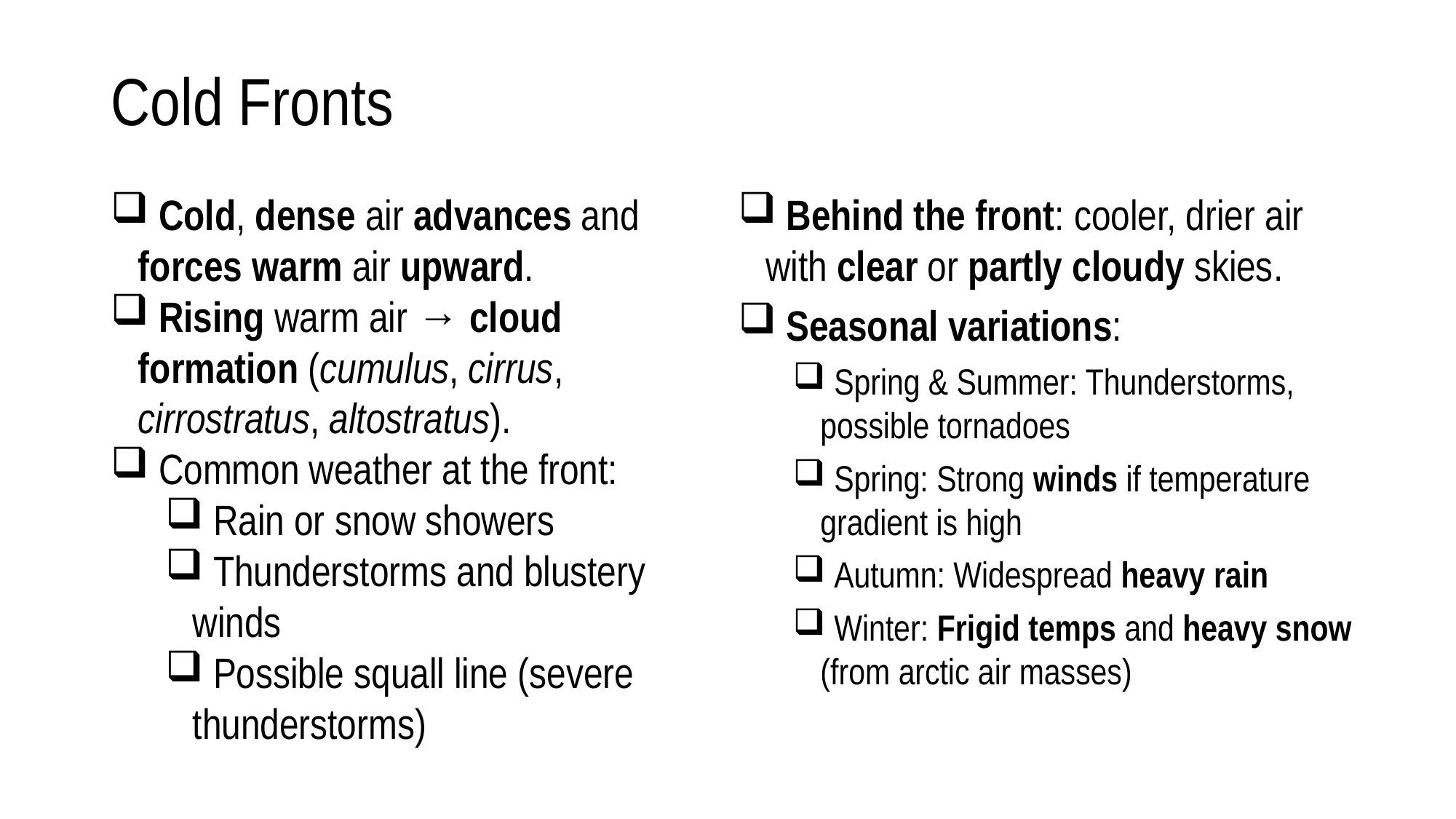

# Cold Fronts
 Cold, dense air advances and forces warm air upward.
 Rising warm air → cloud formation (cumulus, cirrus, cirrostratus, altostratus).
 Common weather at the front:
 Rain or snow showers
 Thunderstorms and blustery winds
 Possible squall line (severe thunderstorms)
 Behind the front: cooler, drier air with clear or partly cloudy skies.
 Seasonal variations:
 Spring & Summer: Thunderstorms, possible tornadoes
 Spring: Strong winds if temperature gradient is high
 Autumn: Widespread heavy rain
 Winter: Frigid temps and heavy snow (from arctic air masses)